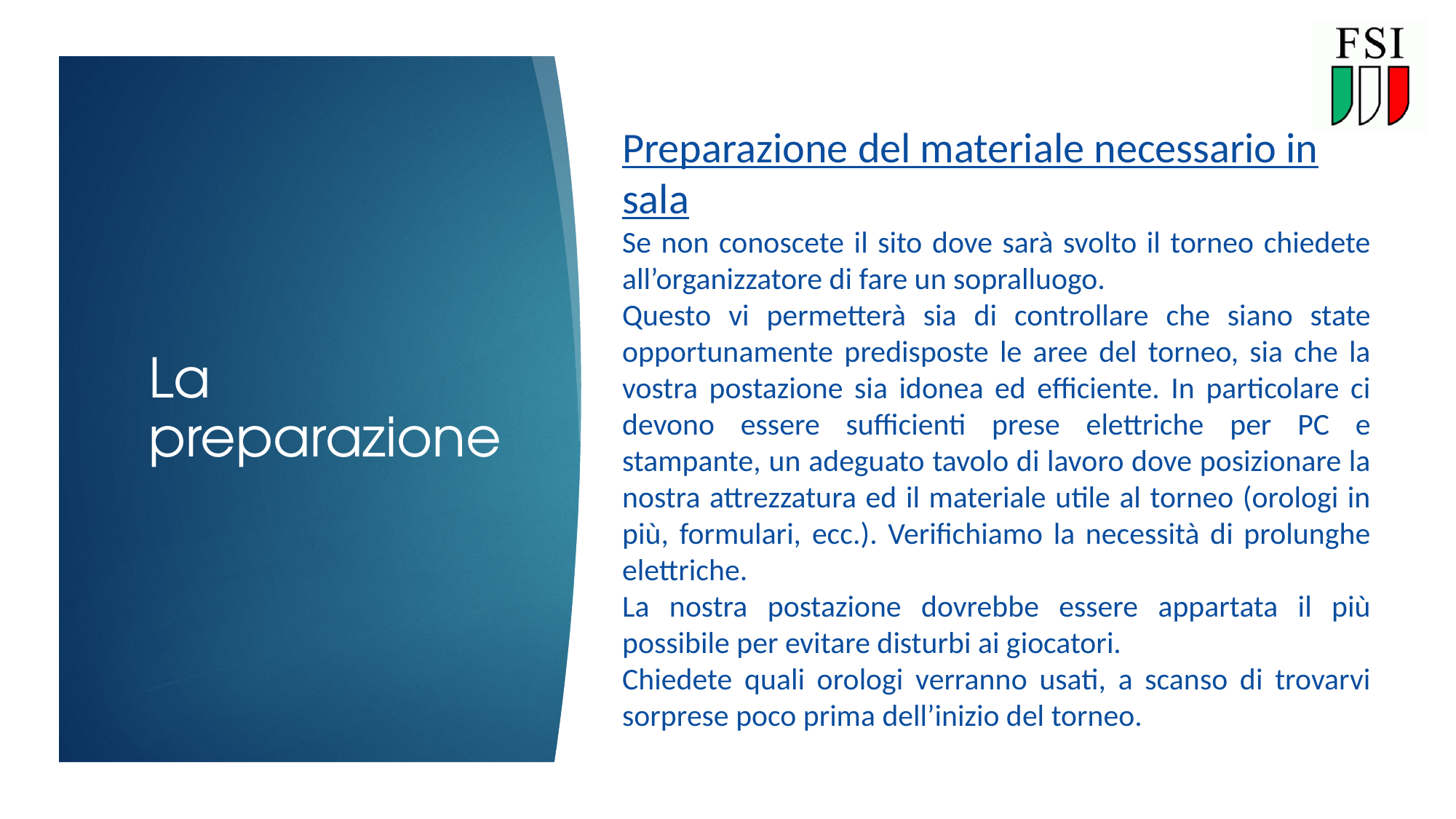

8
Preparazione del materiale necessario in sala
Se non conoscete il sito dove sarà svolto il torneo chiedete all’organizzatore di fare un sopralluogo.
Questo vi permetterà sia di controllare che siano state opportunamente predisposte le aree del torneo, sia che la vostra postazione sia idonea ed efficiente. In particolare ci devono essere sufficienti prese elettriche per PC e stampante, un adeguato tavolo di lavoro dove posizionare la nostra attrezzatura ed il materiale utile al torneo (orologi in più, formulari, ecc.). Verifichiamo la necessità di prolunghe elettriche.
La nostra postazione dovrebbe essere appartata il più possibile per evitare disturbi ai giocatori.
Chiedete quali orologi verranno usati, a scanso di trovarvi sorprese poco prima dell’inizio del torneo.
# La preparazione